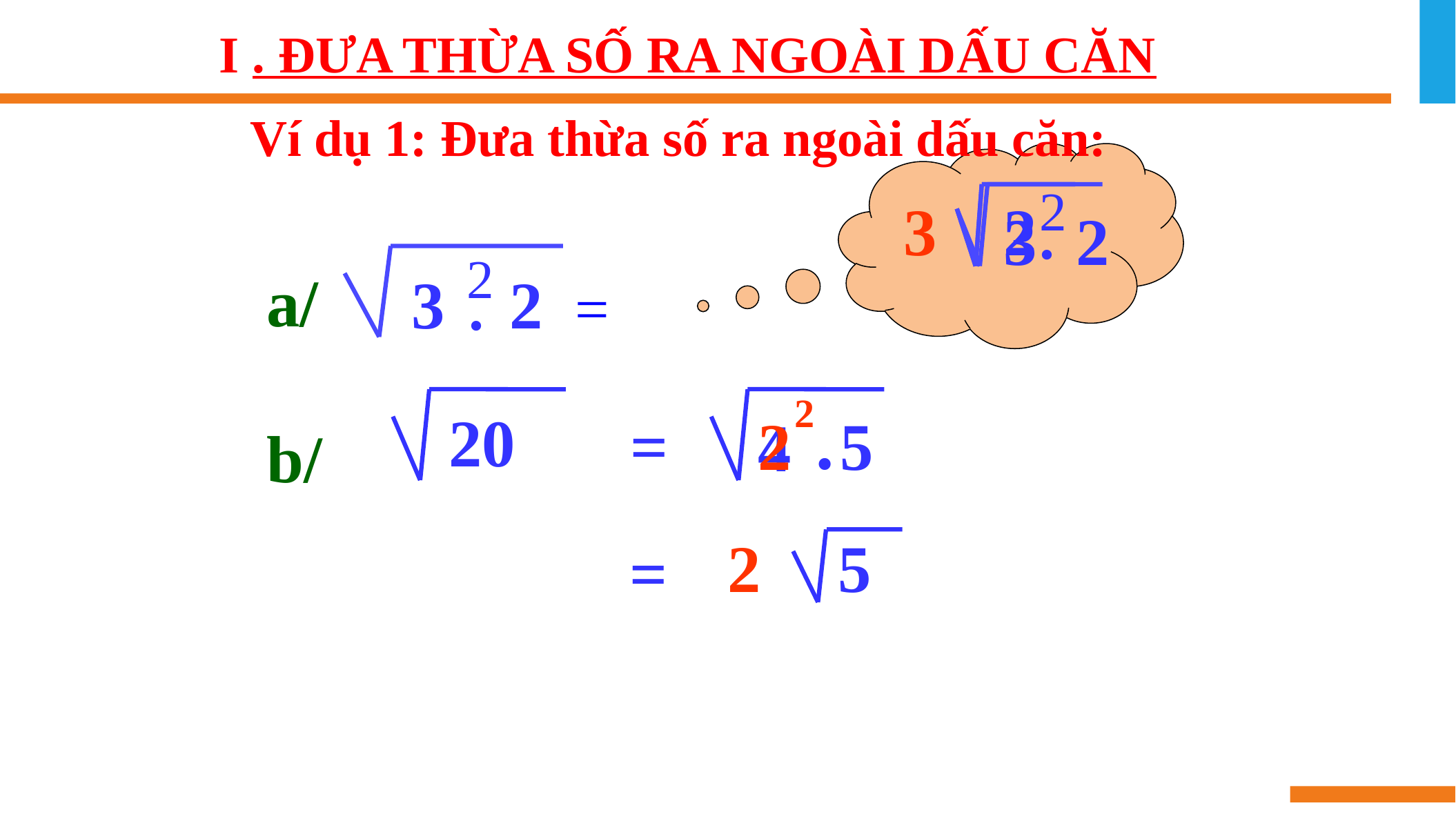

I . ĐƯA THỪA SỐ RA NGOÀI DẤU CĂN

Ví dụ 1: Đưa thừa số ra ngoài dấu căn:

2
3

2

.
3
2
2

a/
3
2
.
=
.
2

20
=
2
5
4
b/

  2
 5
=